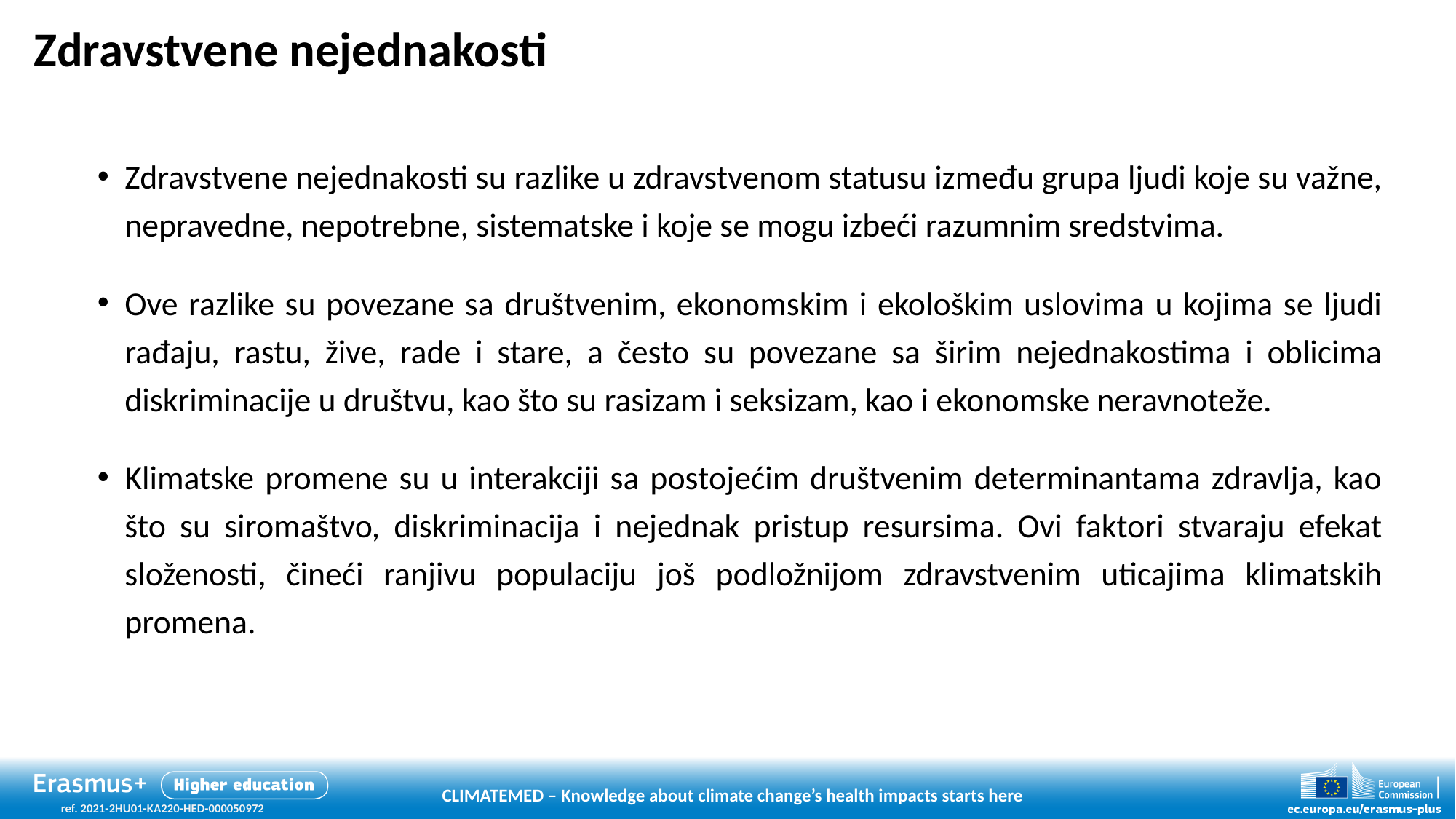

# Zdravstvene nejednakosti
Zdravstvene nejednakosti su razlike u zdravstvenom statusu između grupa ljudi koje su važne, nepravedne, nepotrebne, sistematske i koje se mogu izbeći razumnim sredstvima.
Ove razlike su povezane sa društvenim, ekonomskim i ekološkim uslovima u kojima se ljudi rađaju, rastu, žive, rade i stare, a često su povezane sa širim nejednakostima i oblicima diskriminacije u društvu, kao što su rasizam i seksizam, kao i ekonomske neravnoteže.
Klimatske promene su u interakciji sa postojećim društvenim determinantama zdravlja, kao što su siromaštvo, diskriminacija i nejednak pristup resursima. Ovi faktori stvaraju efekat složenosti, čineći ranjivu populaciju još podložnijom zdravstvenim uticajima klimatskih promena.